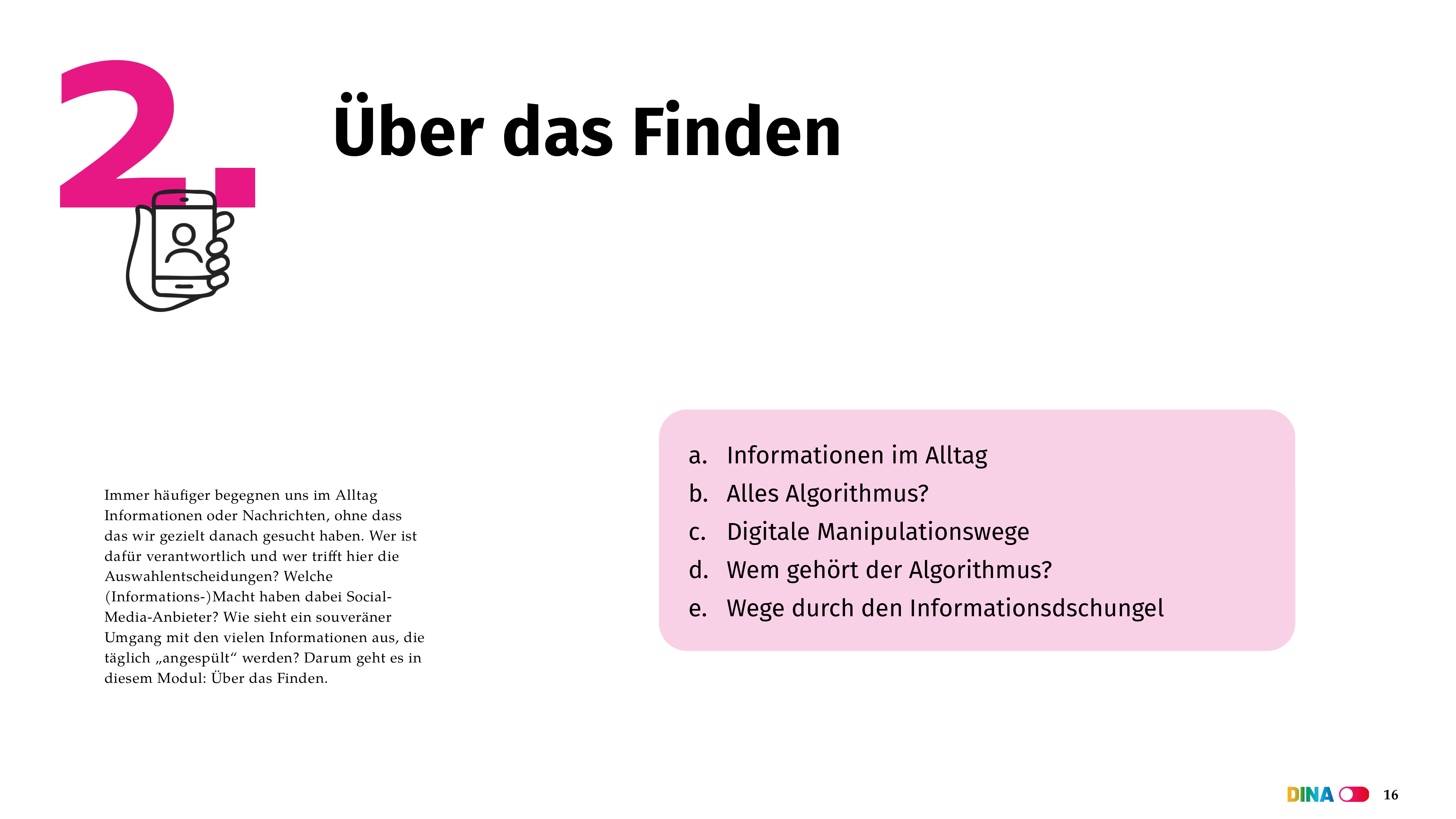

# Über das Finden
Informationen im Alltag
Alles Algorithmus?
Digitale Manipulationswege
Wem gehört der Algorithmus?
Wege durch den Informationsdschungel
Immer häufiger begegnen uns im Alltag Informationen oder Nachrichten, ohne dass das wir gezielt danach gesucht haben. Wer ist dafür verantwortlich und wer trifft hier die Auswahlentscheidungen? Welche (Informations-)Macht haben dabei Social-Media-Anbieter? Wie sieht ein souveräner Umgang mit den vielen Informationen aus, die täglich „angespült“ werden? Darum geht es in diesem Modul: Über das Finden.
16